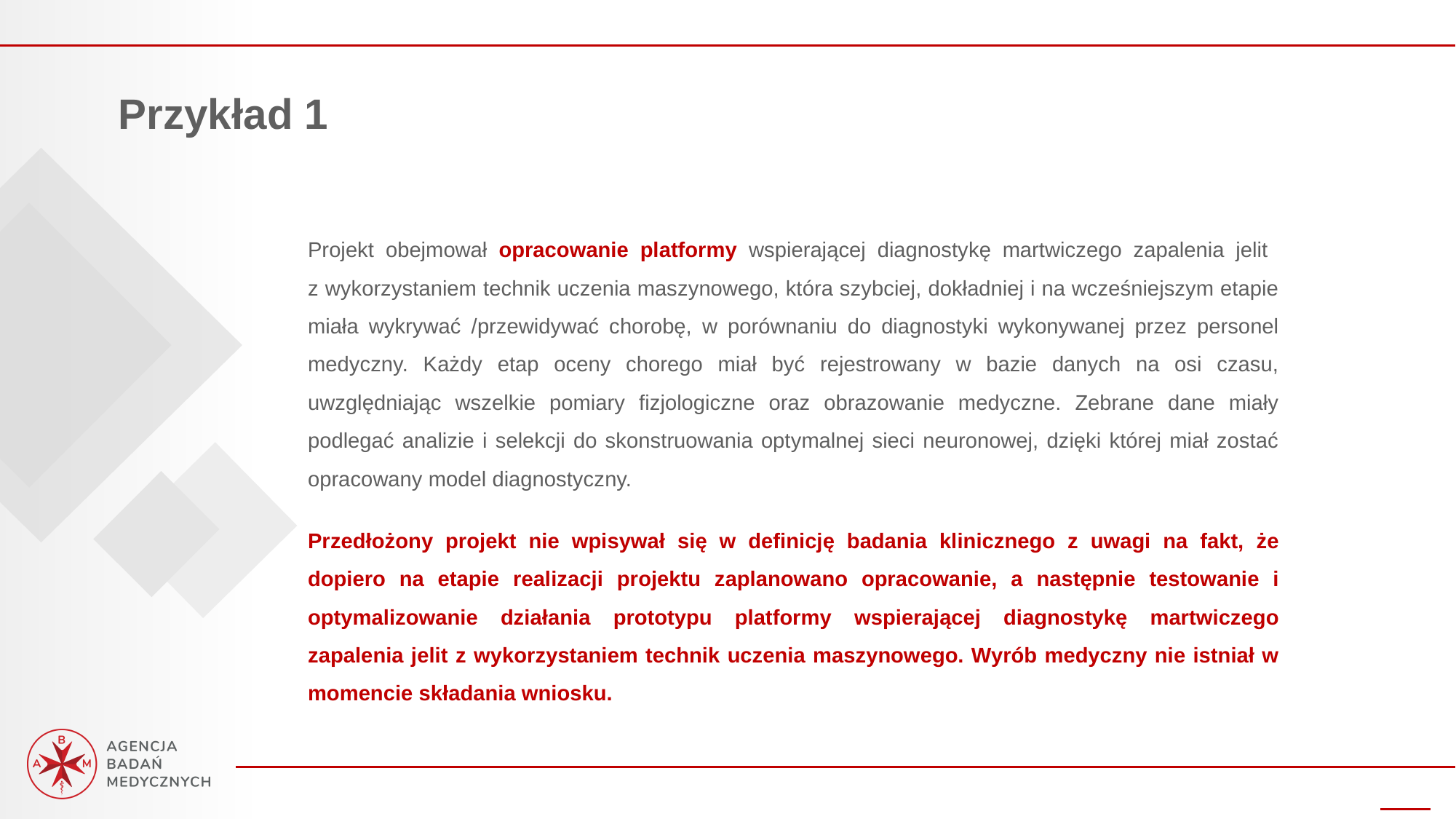

Przykład 1

Projekt obejmował opracowanie platformy wspierającej diagnostykę martwiczego zapalenia jelit
z wykorzystaniem technik uczenia maszynowego, która szybciej, dokładniej i na wcześniejszym etapie miała wykrywać /przewidywać chorobę, w porównaniu do diagnostyki wykonywanej przez personel medyczny. Każdy etap oceny chorego miał być rejestrowany w bazie danych na osi czasu, uwzględniając wszelkie pomiary fizjologiczne oraz obrazowanie medyczne. Zebrane dane miały podlegać analizie i selekcji do skonstruowania optymalnej sieci neuronowej, dzięki której miał zostać opracowany model diagnostyczny.

Przedłożony projekt nie wpisywał się w definicję badania klinicznego z uwagi na fakt, że dopiero na etapie realizacji projektu zaplanowano opracowanie, a następnie testowanie i optymalizowanie działania prototypu platformy wspierającej diagnostykę martwiczego zapalenia jelit z wykorzystaniem technik uczenia maszynowego. Wyrób medyczny nie istniał w momencie składania wniosku.